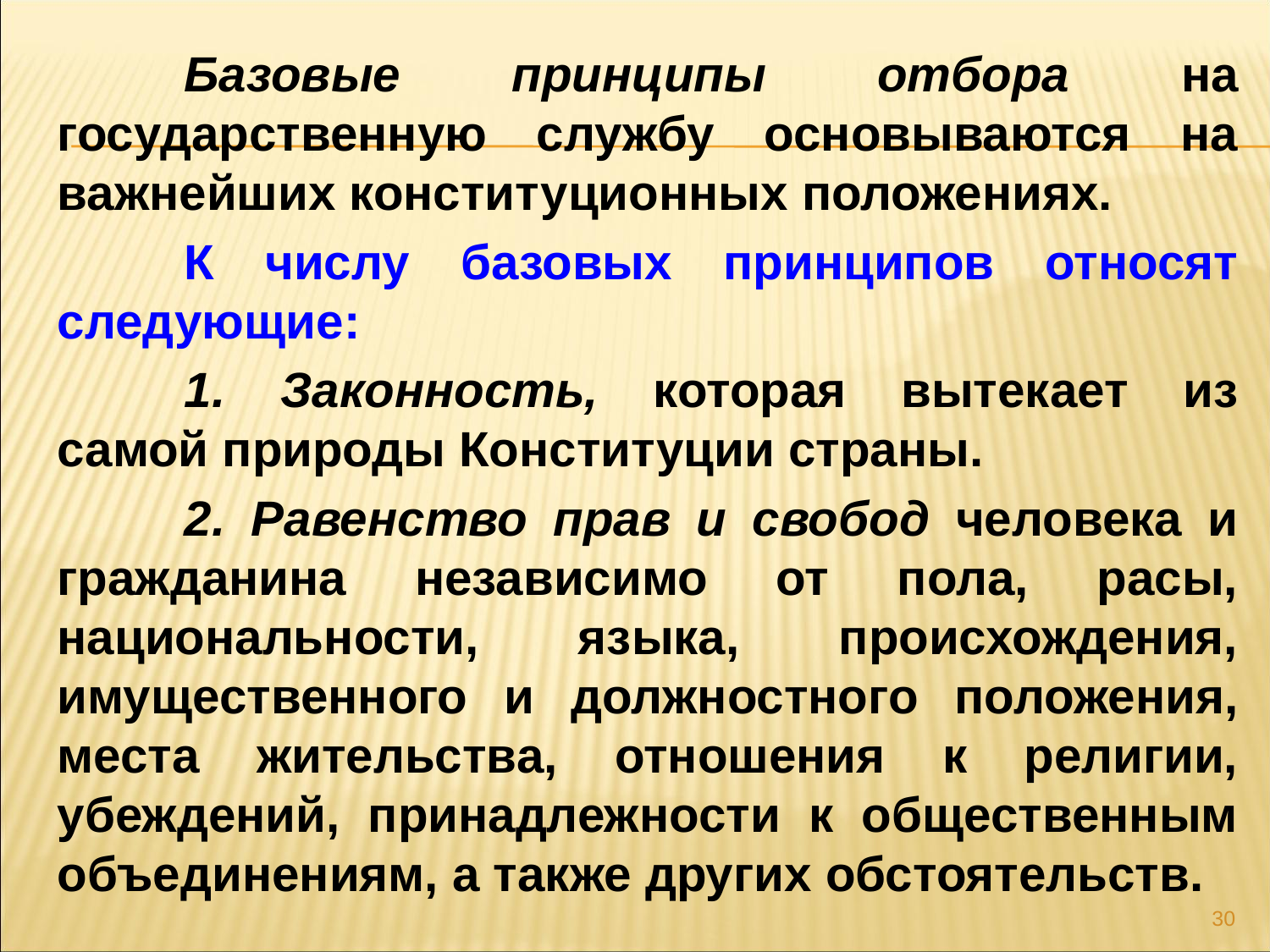

Базовые принципы отбора на государственную службу основываются на важнейших конституционных положениях.
	К числу базовых принципов относят следующие:
	1. Законность, которая вытекает из самой природы Конституции страны.
	2. Равенство прав и свобод человека и гражданина независимо от пола, расы, национальности, языка, происхождения, имущественного и должностного положения, места жительства, отношения к религии, убеждений, принадлежности к общественным объединениям, а также других обстоятельств.
30